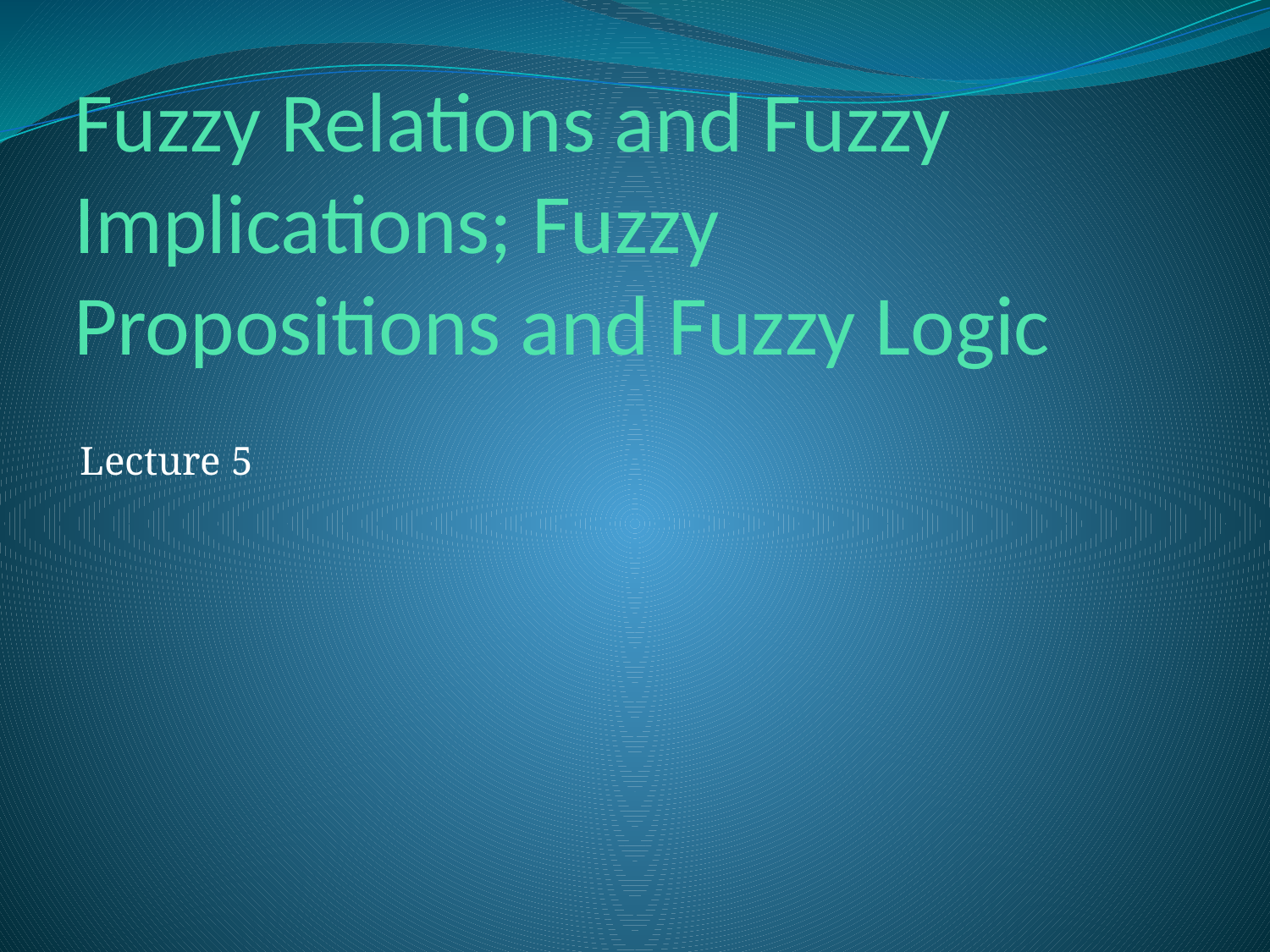

# Fuzzy Relations and Fuzzy Implications; Fuzzy Propositions and Fuzzy Logic

Lecture 5